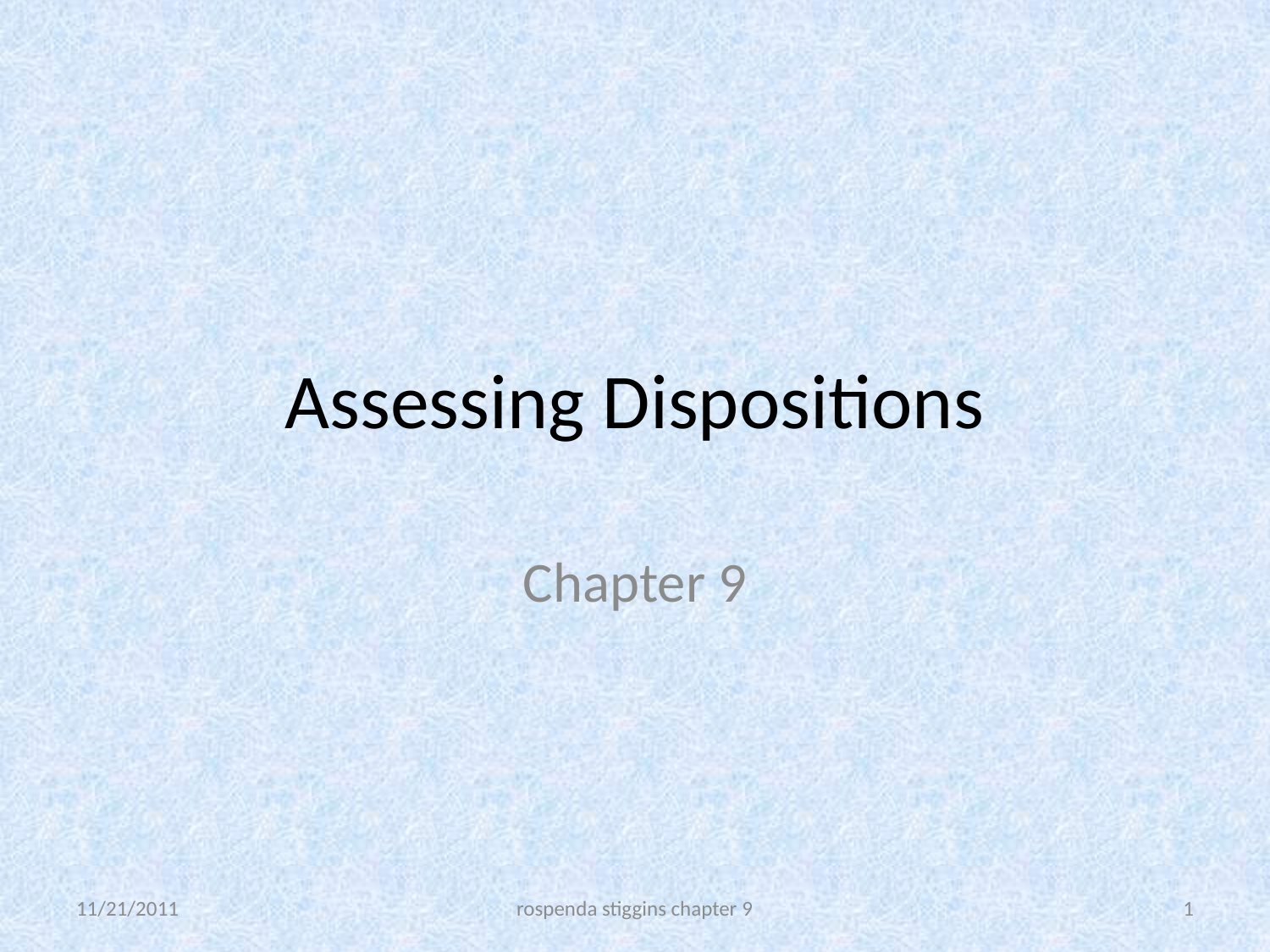

# Assessing Dispositions
Chapter 9
11/21/2011
rospenda stiggins chapter 9
1